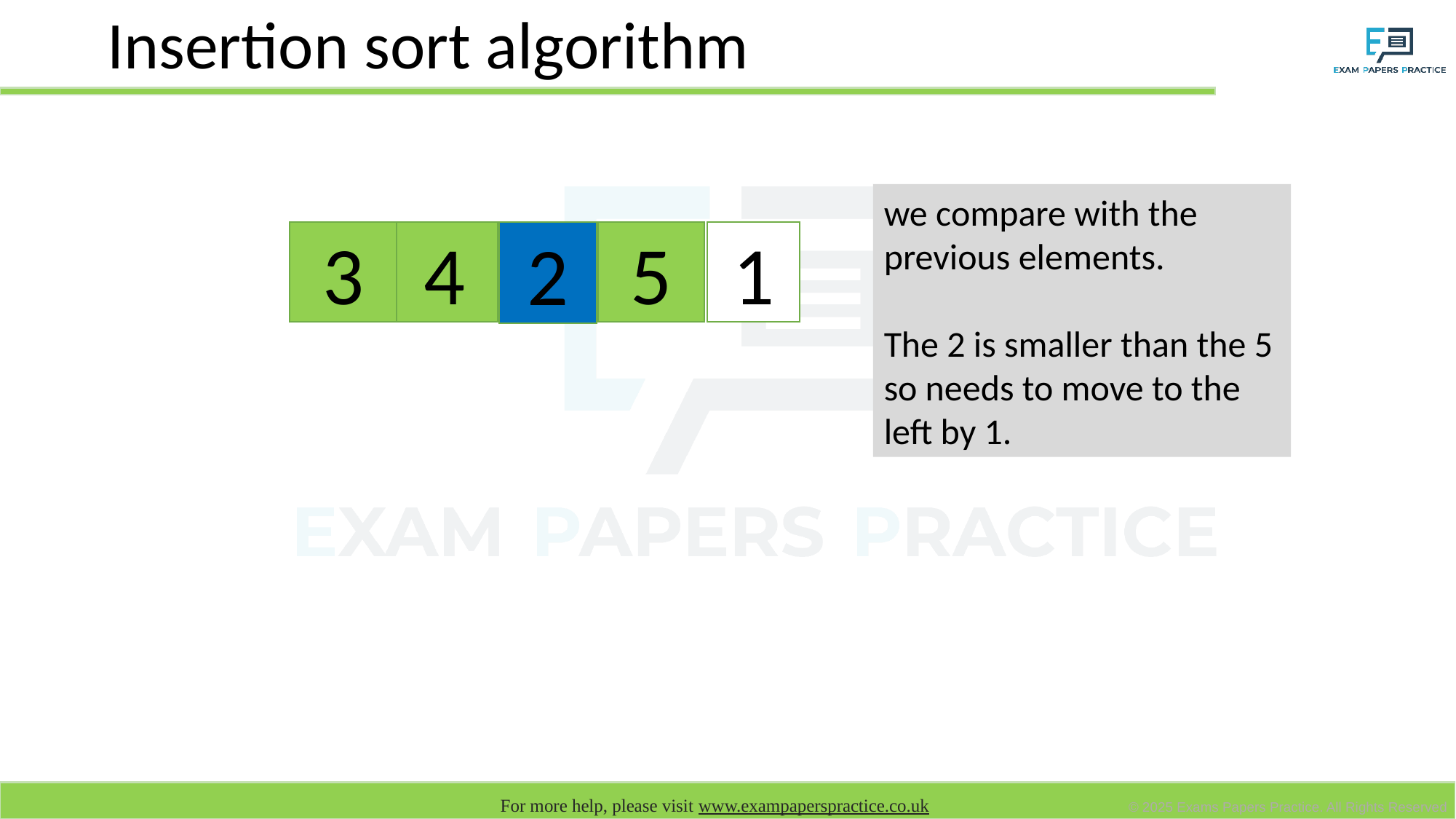

# Insertion sort algorithm
we compare with the previous elements.

The 2 is smaller than the 5 so needs to move to the left by 1.
2
1
3
4
5